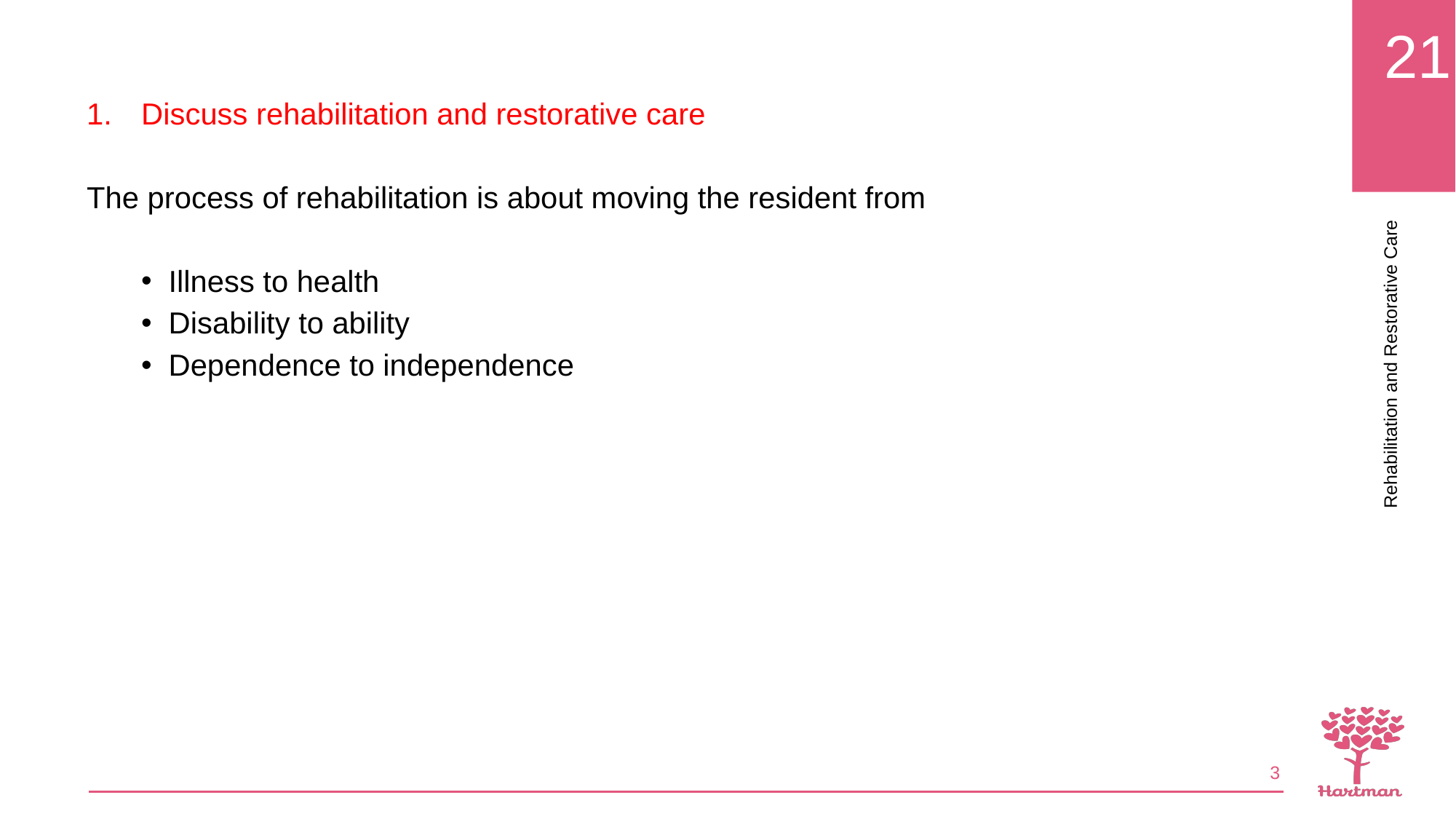

Discuss rehabilitation and restorative care

The process of rehabilitation is about moving the resident from

Illness to health
Disability to ability
Dependence to independence

3